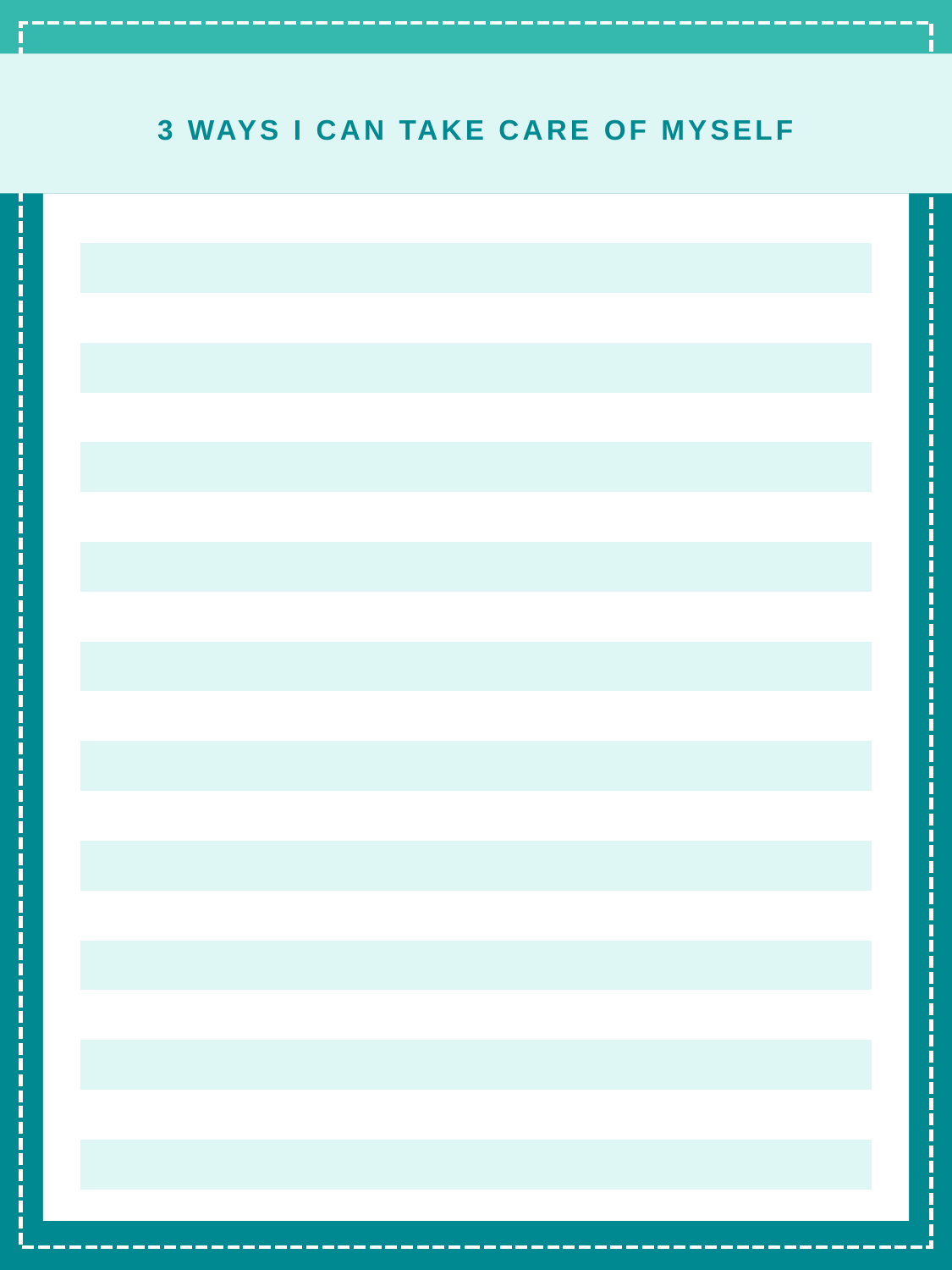

3 WAYS I CAN TAKE CARE OF MYSELF

|  |
| --- |
|  |
|  |
|  |
|  |
|  |
|  |
|  |
|  |
|  |
|  |
|  |
|  |
|  |
|  |
|  |
|  |
|  |
|  |